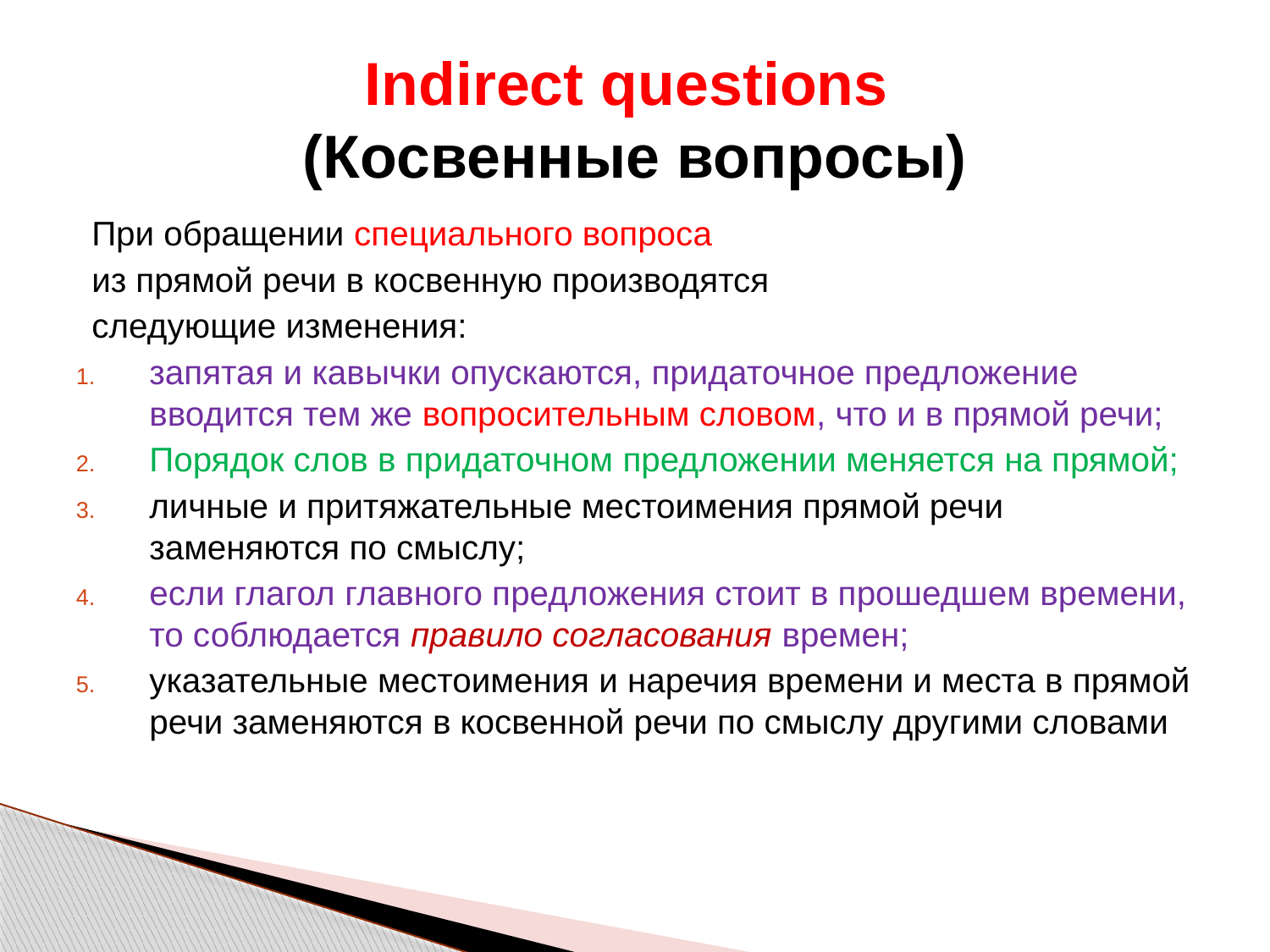

# Indirect questions (Косвенные вопросы)
При обращении специального вопроса
из прямой речи в косвенную производятся
следующие изменения:
запятая и кавычки опускаются, придаточное предложение вводится тем же вопросительным словом, что и в прямой речи;
Порядок слов в придаточном предложении меняется на прямой;
личные и притяжательные местоимения прямой речи заменяются по смыслу;
если глагол главного предложения стоит в прошедшем времени, то соблюдается правило согласования времен;
указательные местоимения и наречия времени и места в прямой речи заменяются в косвенной речи по смыслу другими словами